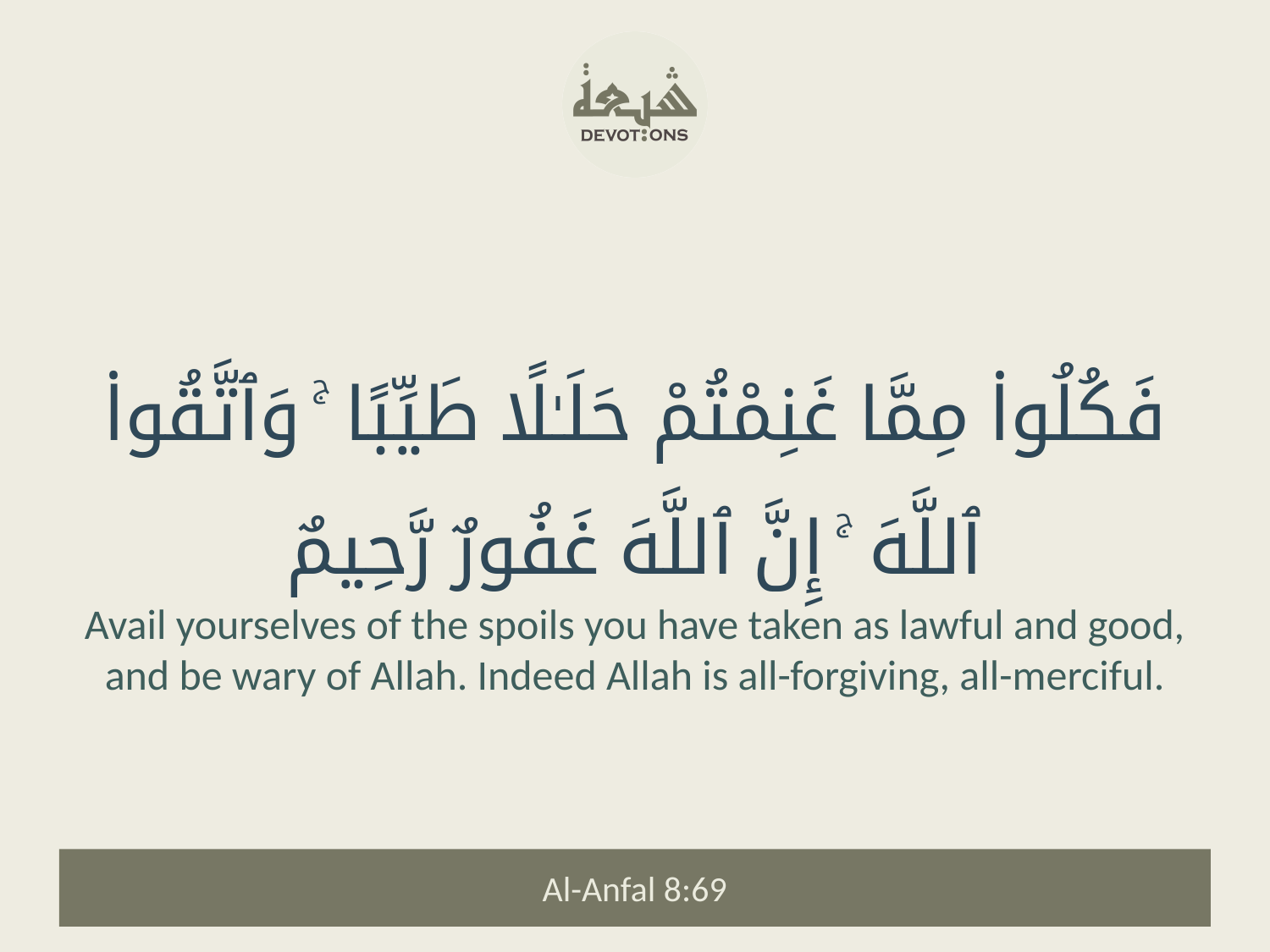

فَكُلُوا۟ مِمَّا غَنِمْتُمْ حَلَـٰلًا طَيِّبًا ۚ وَٱتَّقُوا۟ ٱللَّهَ ۚ إِنَّ ٱللَّهَ غَفُورٌ رَّحِيمٌ
Avail yourselves of the spoils you have taken as lawful and good, and be wary of Allah. Indeed Allah is all-forgiving, all-merciful.
Al-Anfal 8:69